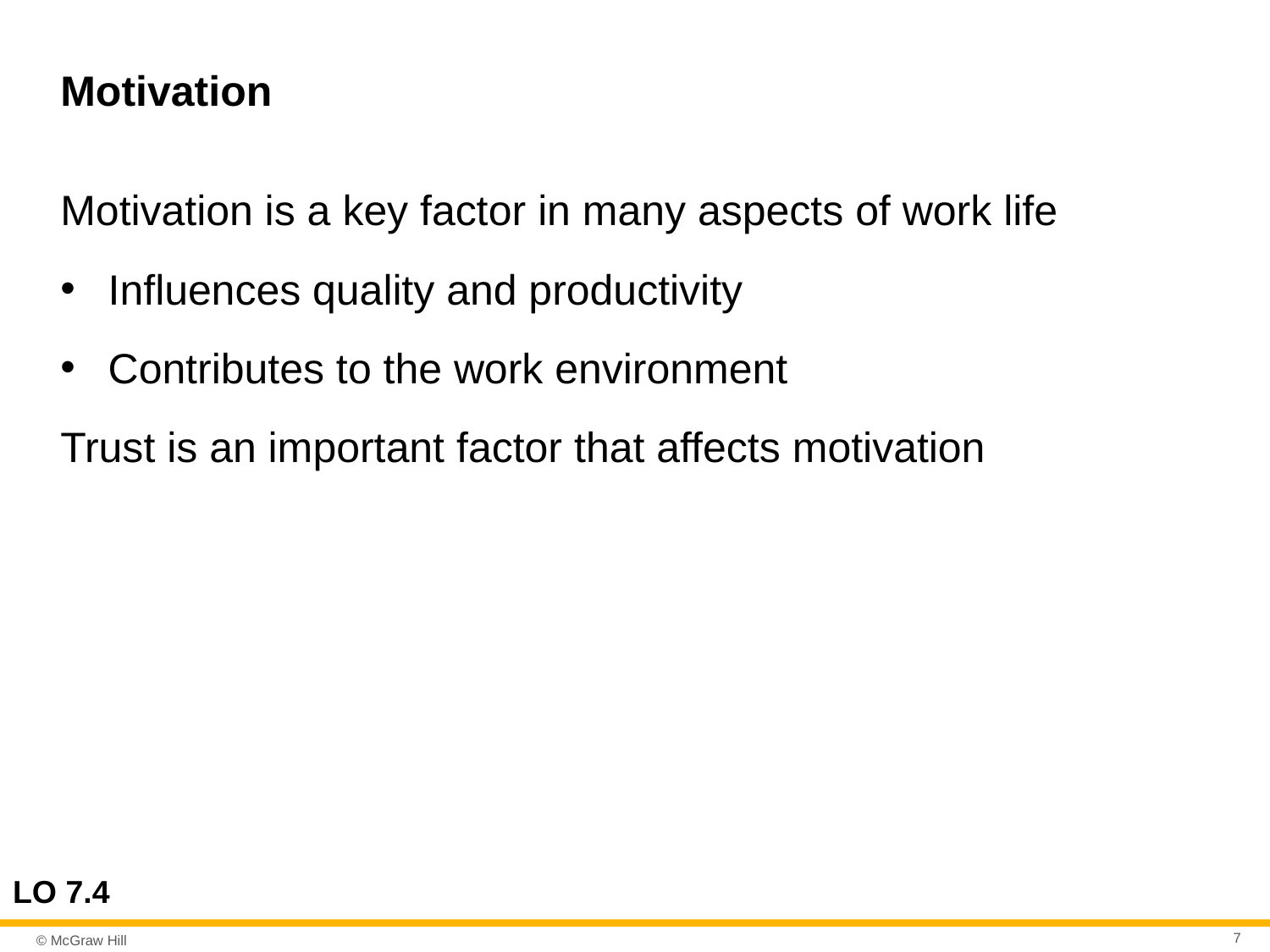

# Motivation
Motivation is a key factor in many aspects of work life
Influences quality and productivity
Contributes to the work environment
Trust is an important factor that affects motivation
LO 7.4